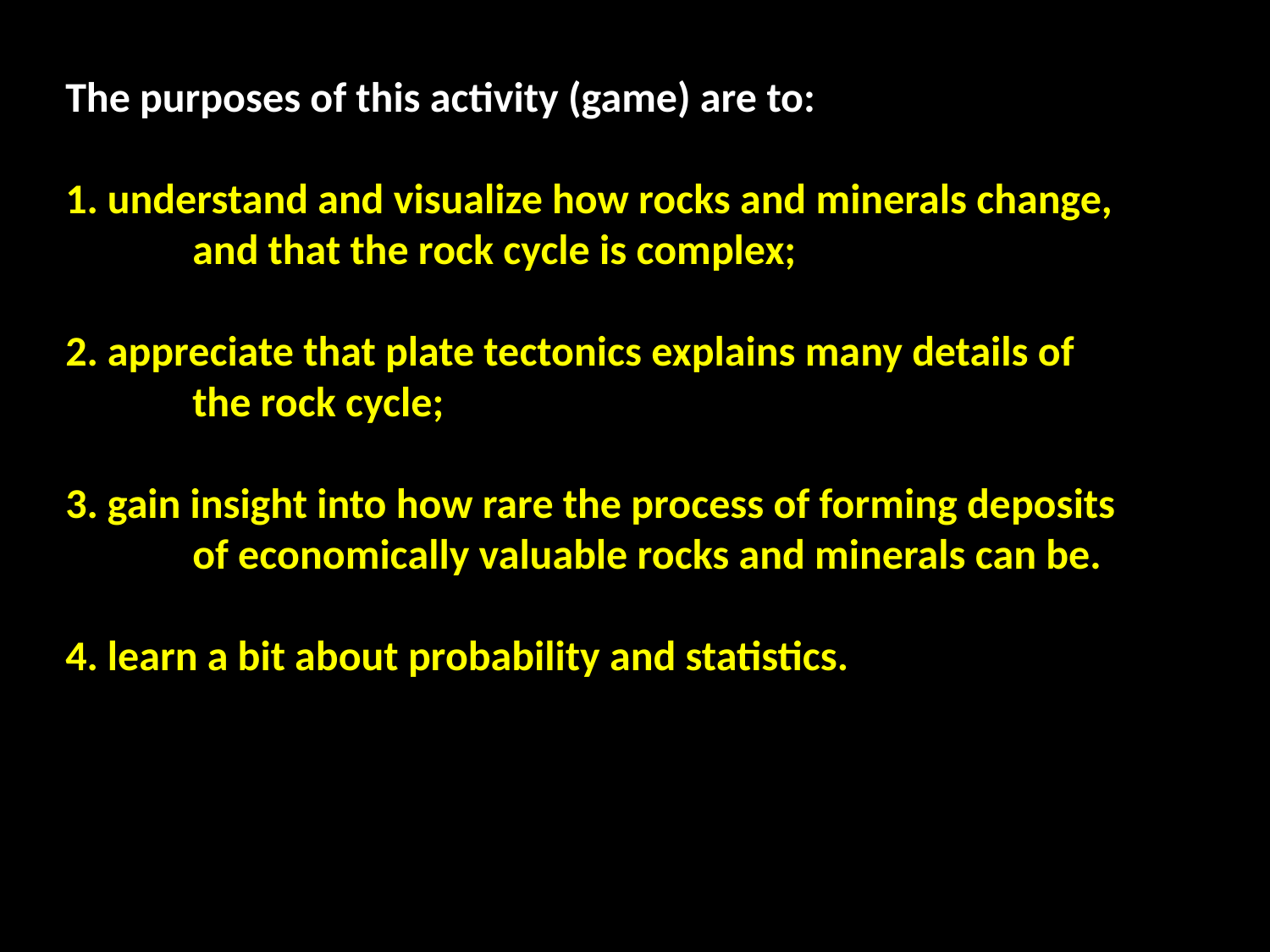

The purposes of this activity (game) are to:

1. understand and visualize how rocks and minerals change,
	and that the rock cycle is complex;

2. appreciate that plate tectonics explains many details of
	the rock cycle;

3. gain insight into how rare the process of forming deposits 	of economically valuable rocks and minerals can be.

4. learn a bit about probability and statistics.